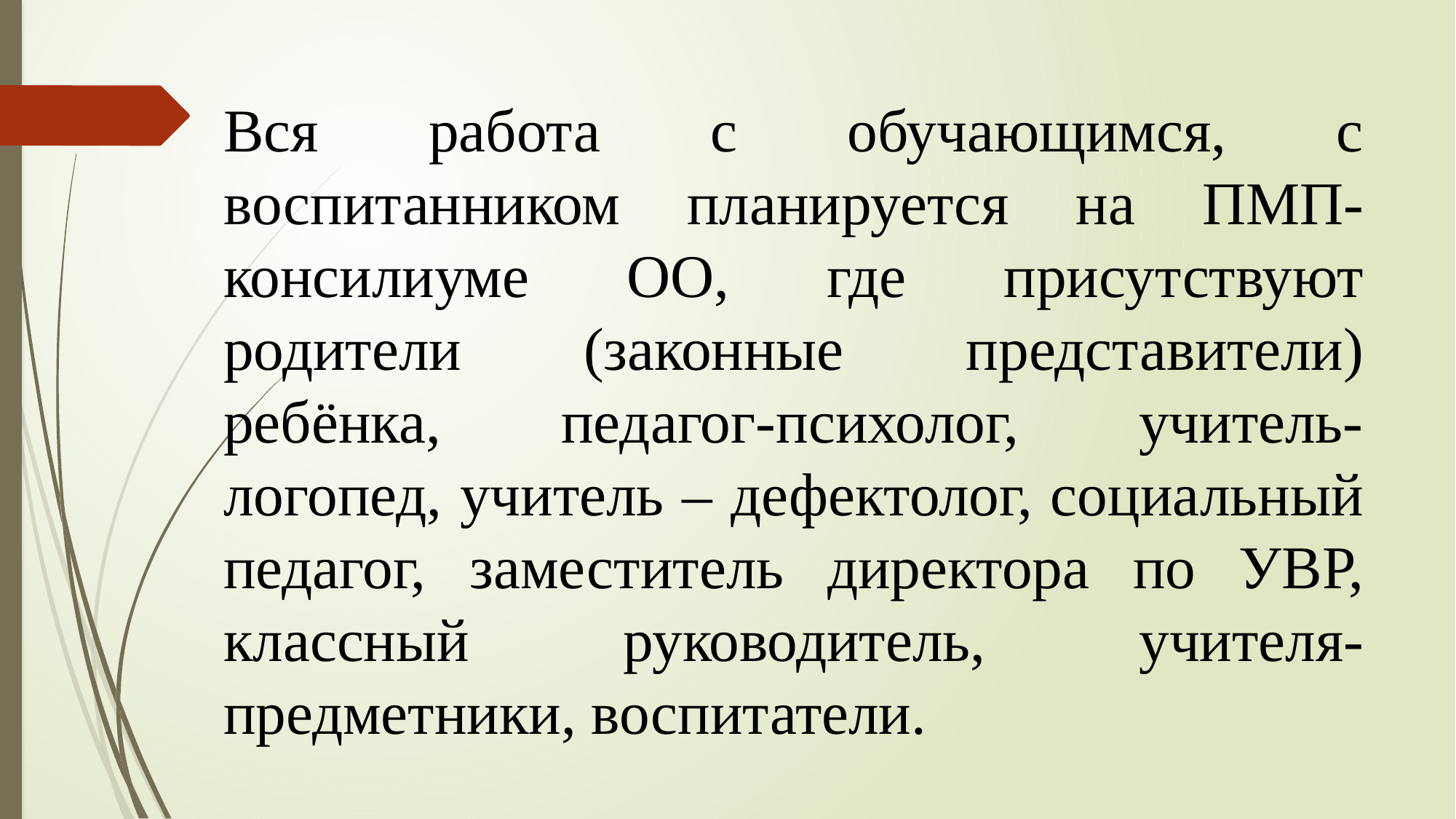

Вся работа с обучающимся, с воспитанником планируется на ПМП- консилиуме ОО, где присутствуют родители (законные представители) ребёнка, педагог-психолог, учитель-логопед, учитель – дефектолог, социальный педагог, заместитель директора по УВР, классный руководитель, учителя-предметники, воспитатели.